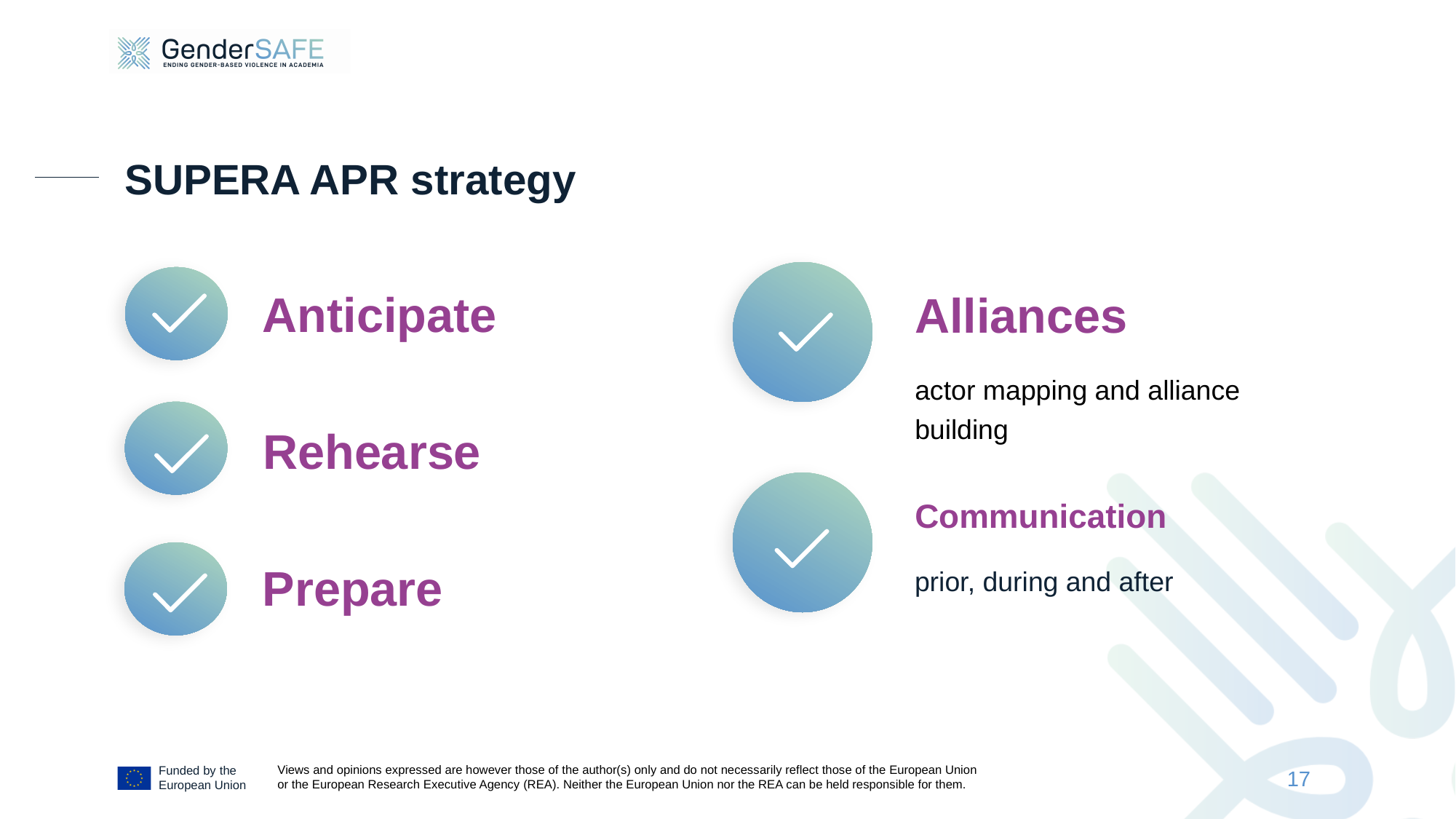

# SUPERA APR strategy

Anticipate
Alliances

actor mapping and alliance building

Rehearse

Communication

Prepare
prior, during and after

17